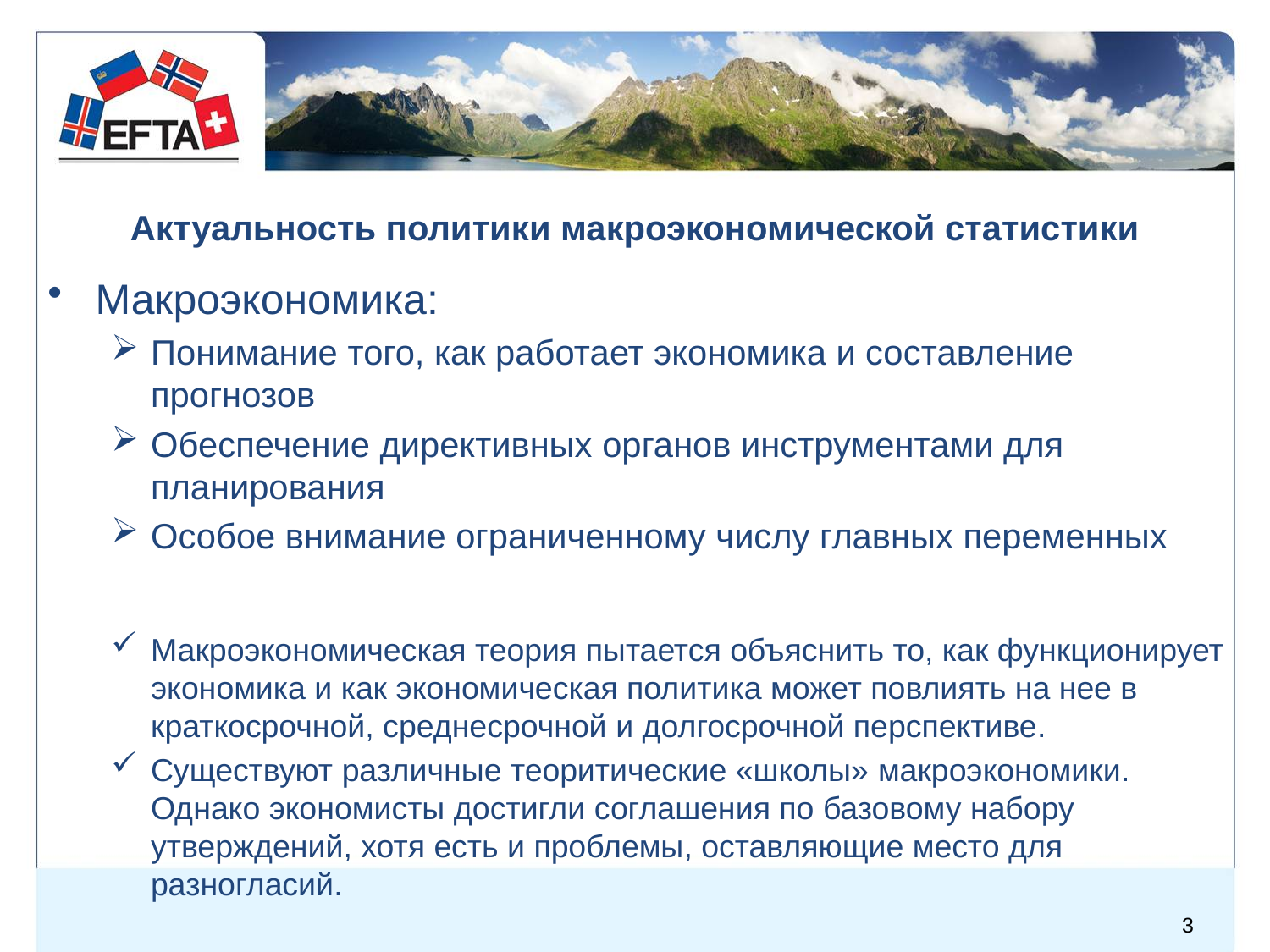

# Актуальность политики макроэкономической статистики
Макроэкономика:
Понимание того, как работает экономика и составление прогнозов
Обеспечение директивных органов инструментами для планирования
Особое внимание ограниченному числу главных переменных

Макроэкономическая теория пытается объяснить то, как функционирует экономика и как экономическая политика может повлиять на нее в краткосрочной, среднесрочной и долгосрочной перспективе.
Существуют различные теоритические «школы» макроэкономики. Однако экономисты достигли соглашения по базовому набору утверждений, хотя есть и проблемы, оставляющие место для разногласий.

3